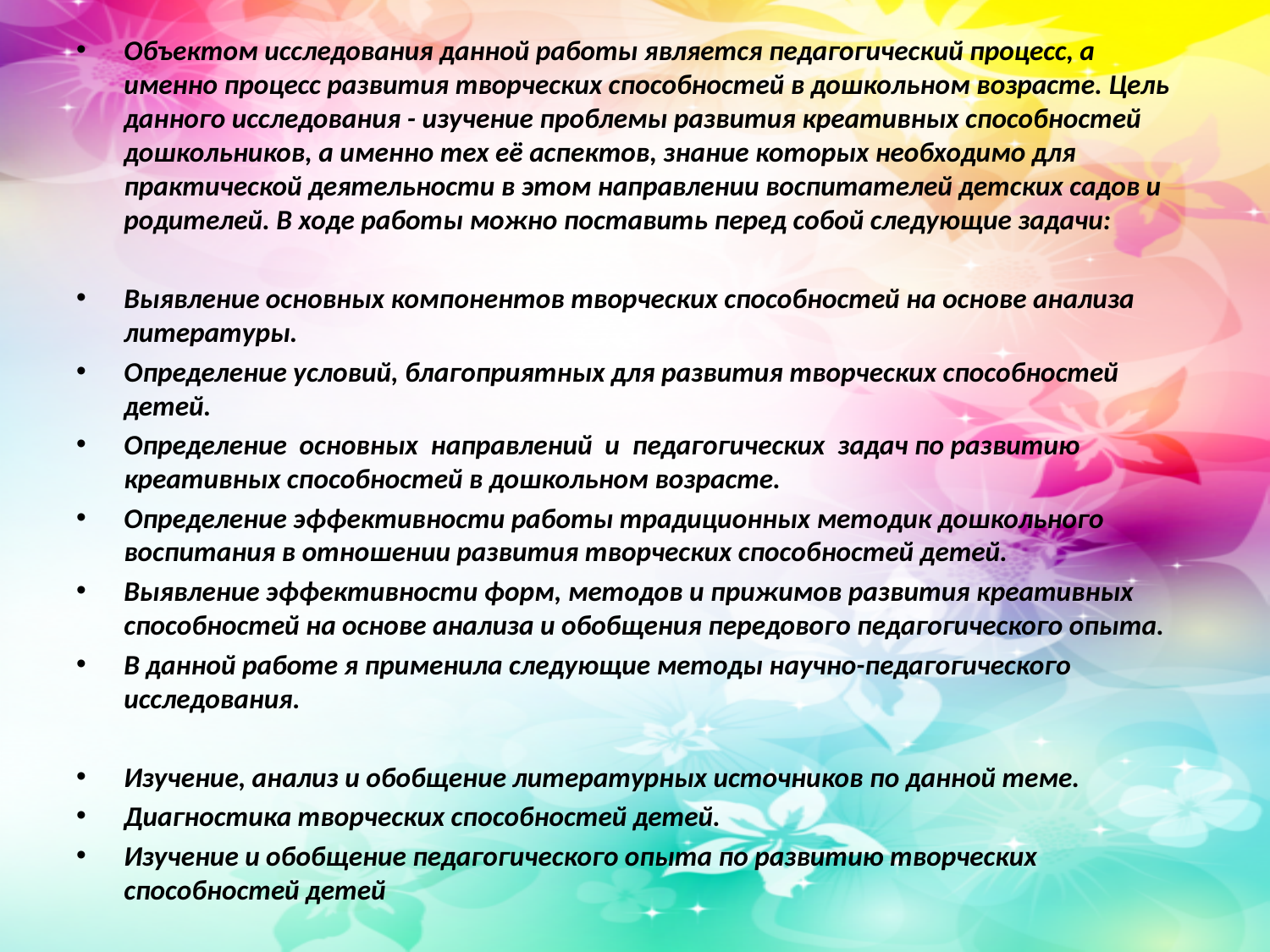

Объектом исследования данной работы является педагогический процесс, а именно процесс развития творческих способностей в дошкольном возрасте. Цель данного исследования - изучение проблемы развития креативных способностей дошкольников, а именно тех её аспектов, знание которых необходимо для практической деятельности в этом направлении воспитателей детских садов и родителей. В ходе работы можно поставить перед собой следующие задачи:

Выявление основных компонентов творческих способностей на основе анализа литературы.
Определение условий, благоприятных для развития творческих способностей детей.
Определение  основных  направлений  и  педагогических  задач по развитию креативных способностей в дошкольном возрасте.
Определение эффективности работы традиционных методик дошкольного воспитания в отношении развития творческих способностей детей.
Выявление эффективности форм, методов и прижимов развития креативных способностей на основе анализа и обобщения передового педагогического опыта.
В данной работе я применила следующие методы научно-педагогического исследования.

Изучение, анализ и обобщение литературных источников по данной теме.
Диагностика творческих способностей детей.
Изучение и обобщение педагогического опыта по развитию творческих способностей детей